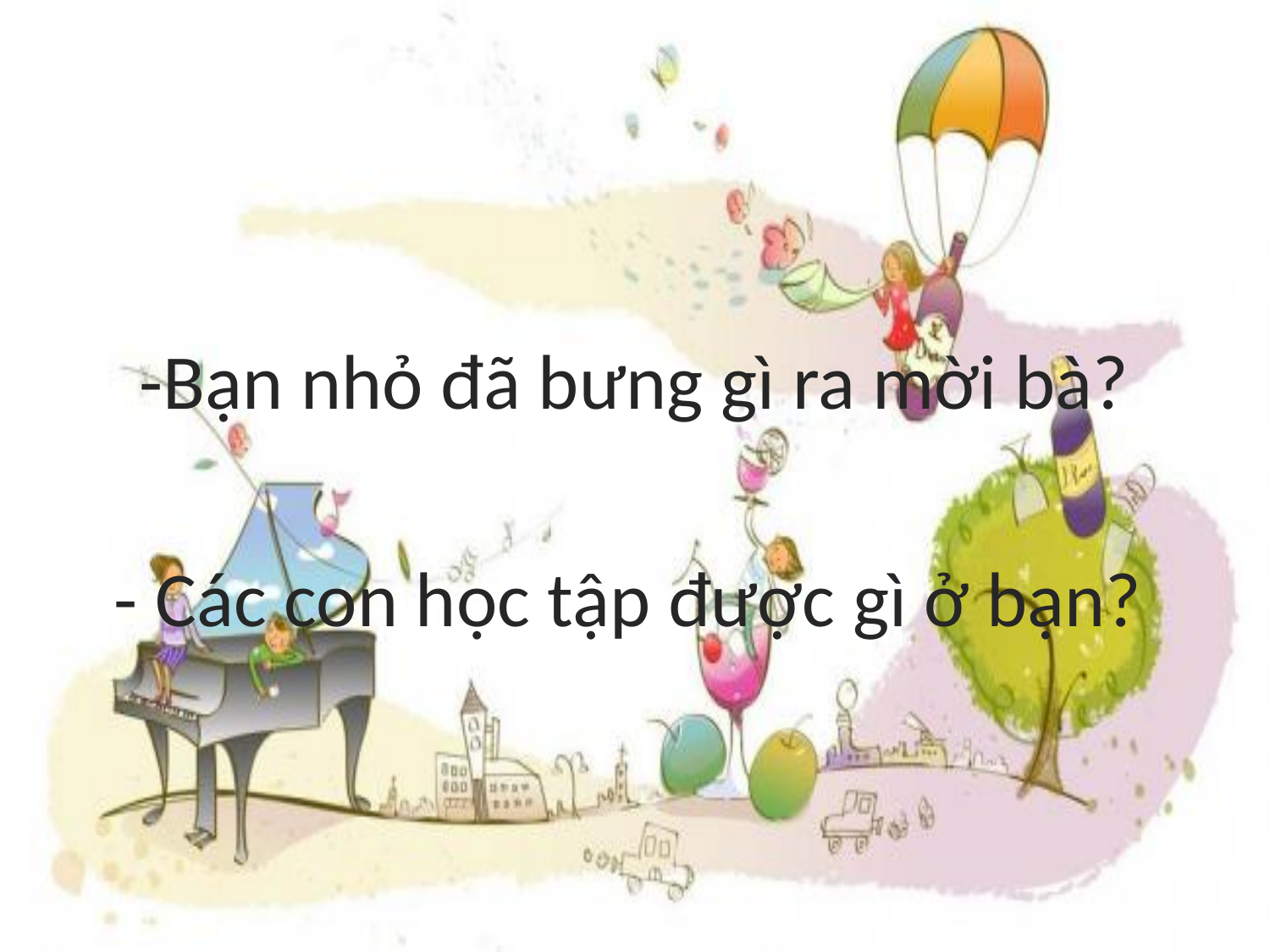

-Bạn nhỏ đã bưng gì ra mời bà?

- Các con học tập được gì ở bạn?
#